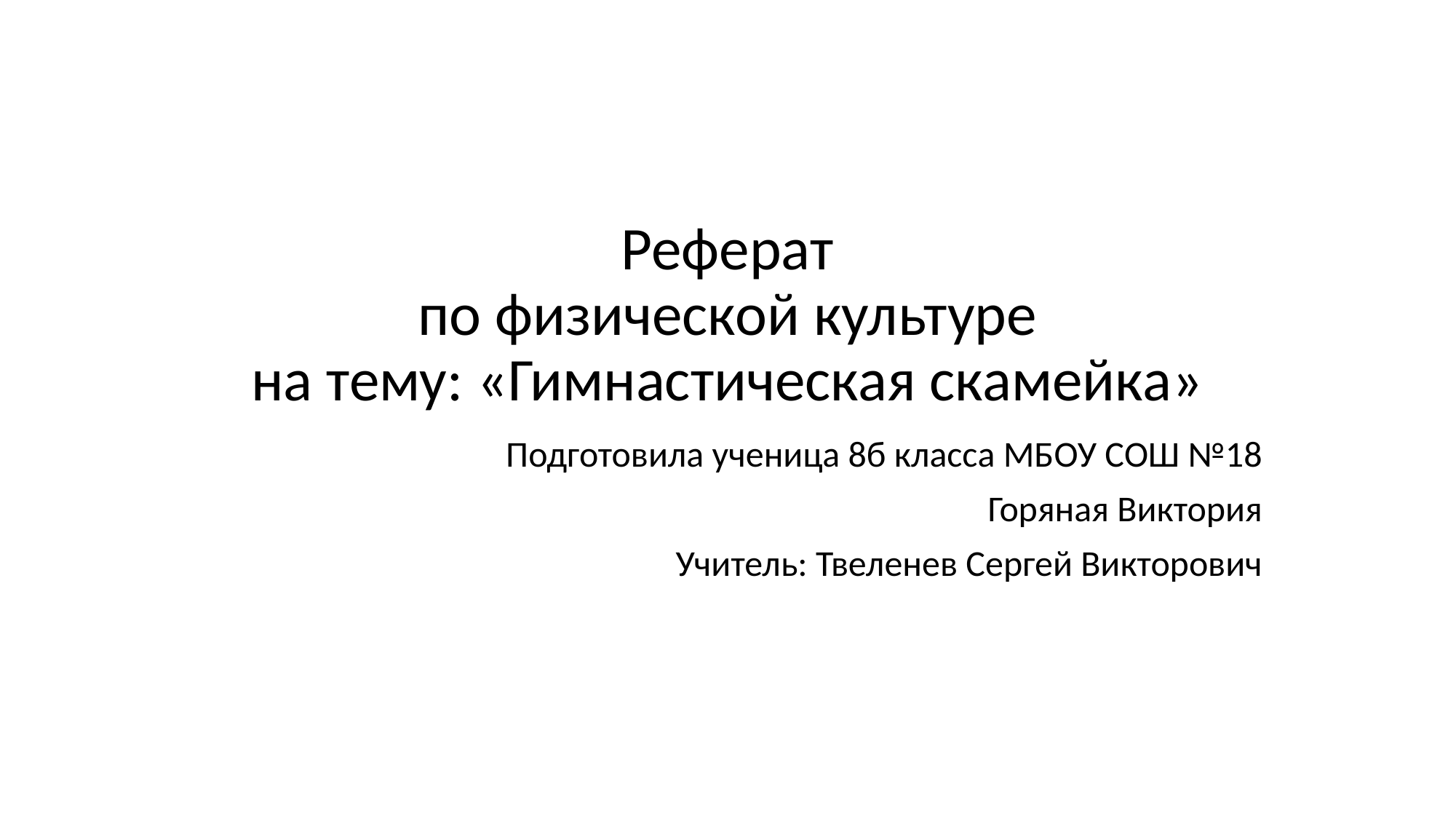

# Реферат по физической культуре на тему: «Гимнастическая скамейка»
Подготовила ученица 8б класса МБОУ СОШ №18
Горяная Виктория
Учитель: Твеленев Сергей Викторович